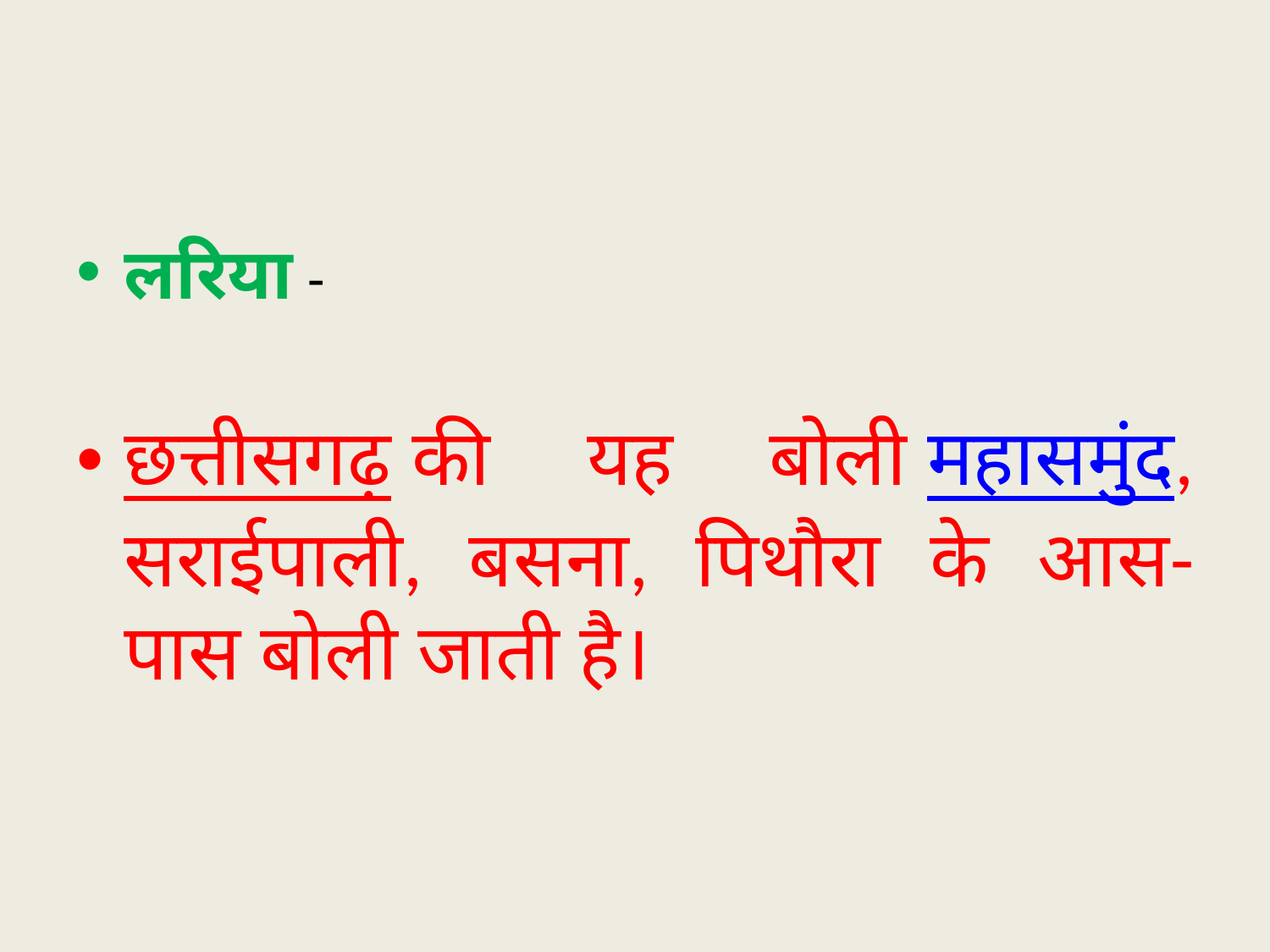

#
लरिया -

छत्तीसगढ़ की यह बोली महासमुंद, सराईपाली, बसना, पिथौरा के आस-पास बोली जाती है।